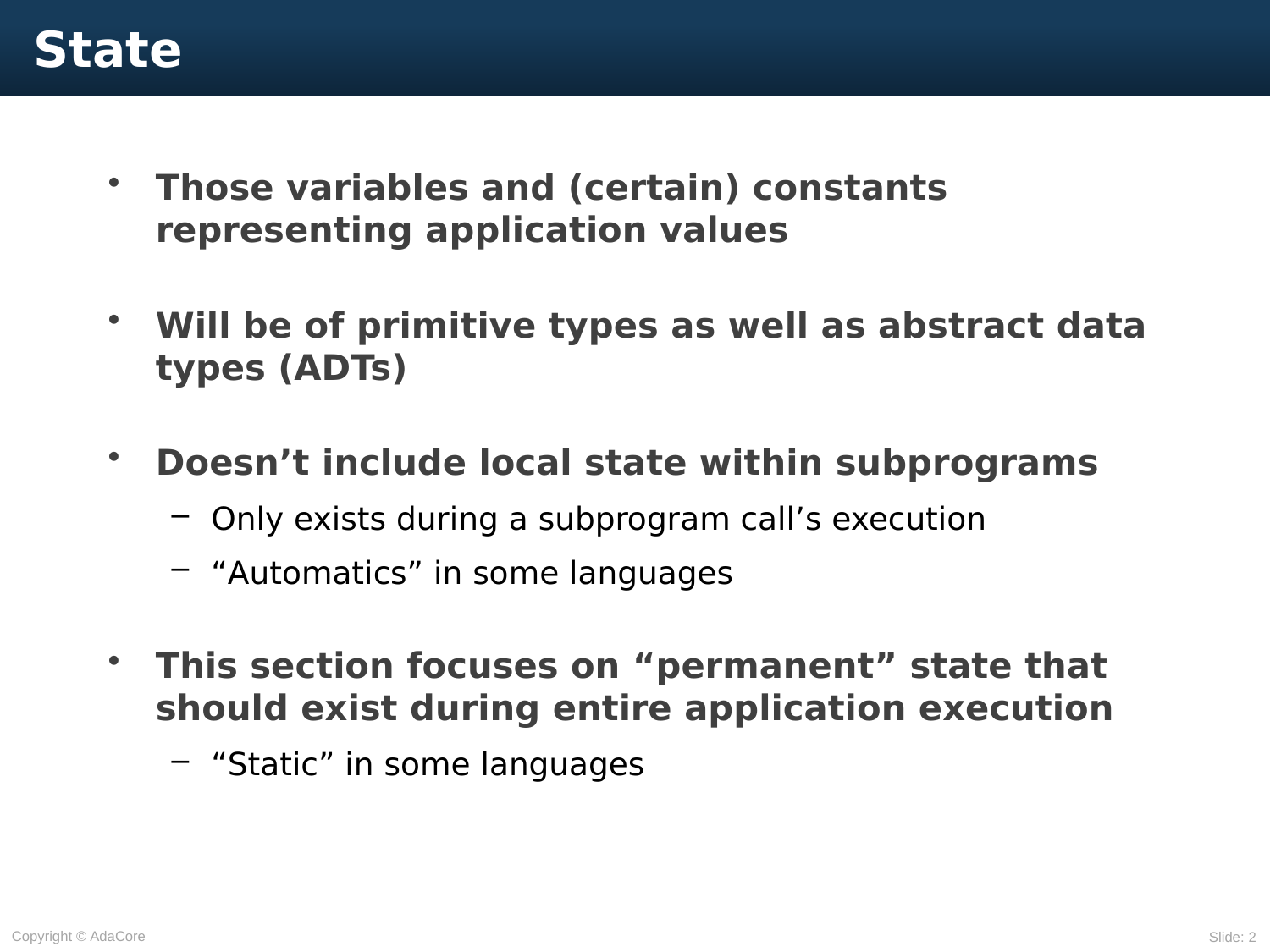

# State
Those variables and (certain) constants representing application values
Will be of primitive types as well as abstract data types (ADTs)
Doesn’t include local state within subprograms
Only exists during a subprogram call’s execution
“Automatics” in some languages
This section focuses on “permanent” state that should exist during entire application execution
“Static” in some languages